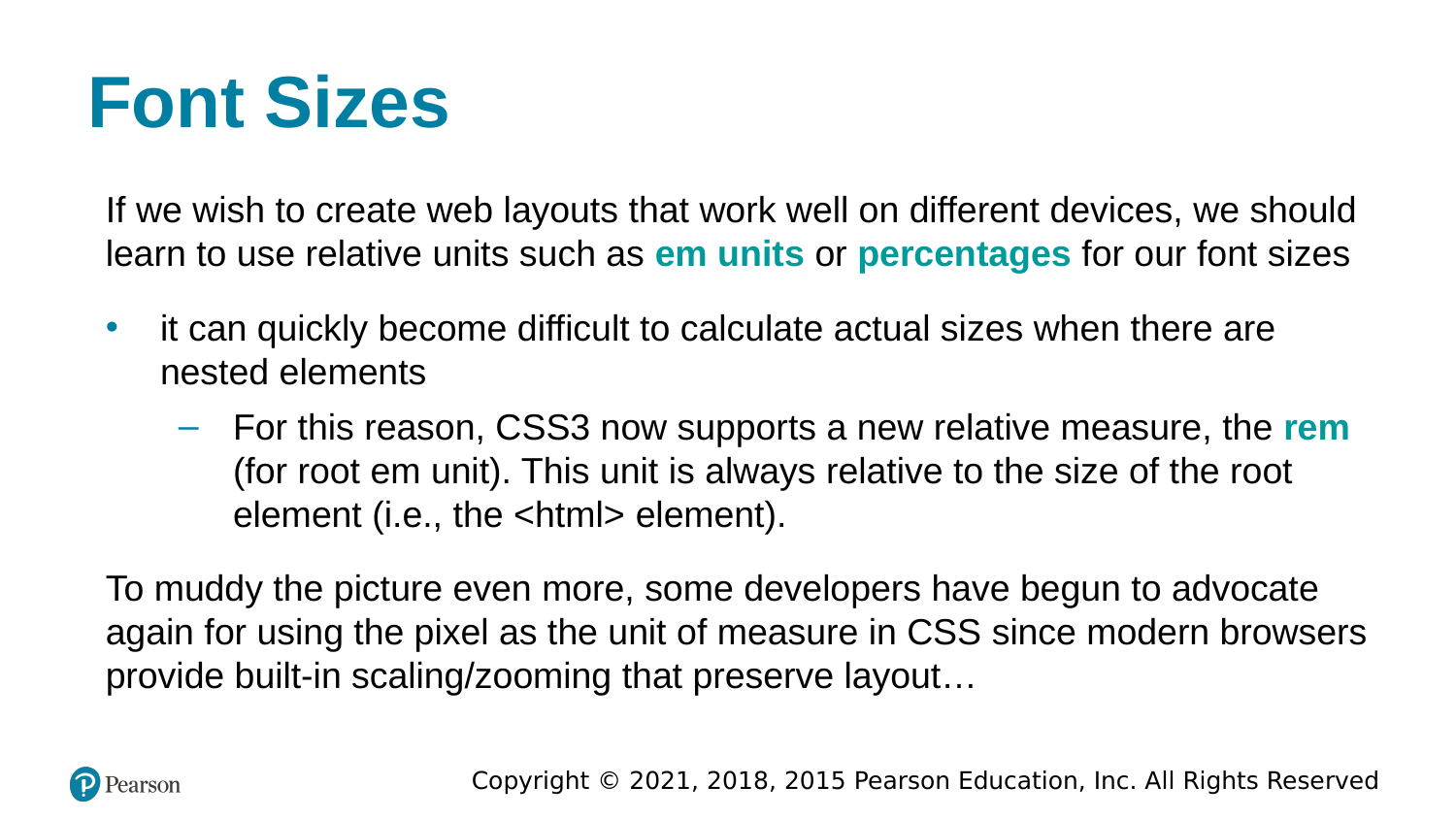

# Font Sizes
If we wish to create web layouts that work well on different devices, we should learn to use relative units such as em units or percentages for our font sizes
it can quickly become difficult to calculate actual sizes when there are nested elements
For this reason, CSS3 now supports a new relative measure, the rem (for root em unit). This unit is always relative to the size of the root element (i.e., the <html> element).
To muddy the picture even more, some developers have begun to advocate again for using the pixel as the unit of measure in CSS since modern browsers provide built-in scaling/zooming that preserve layout…